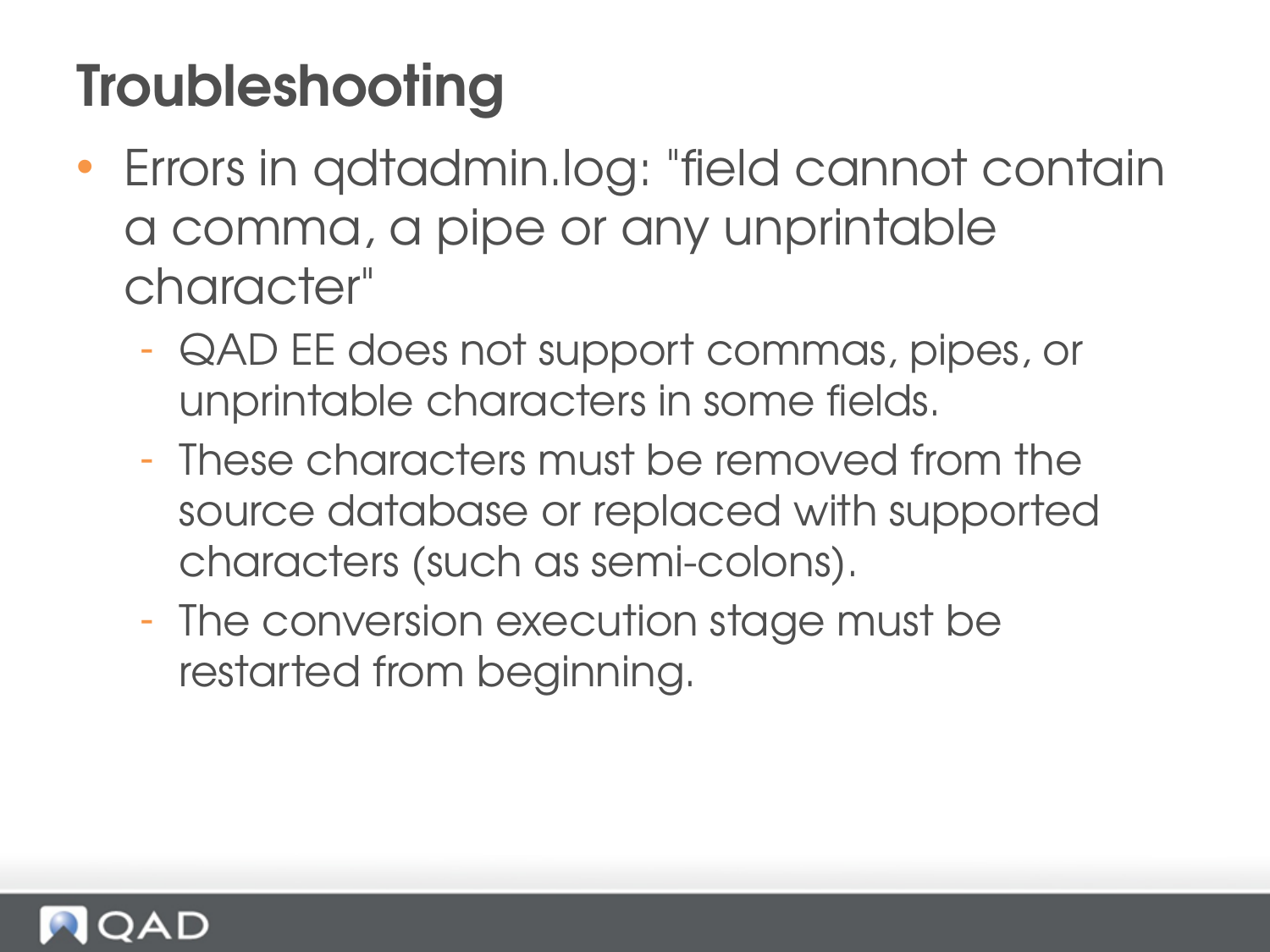

# Troubleshooting
Errors in qdtadmin.log: "field cannot contain a comma, a pipe or any unprintable character"
QAD EE does not support commas, pipes, or unprintable characters in some fields.
These characters must be removed from the source database or replaced with supported characters (such as semi-colons).
The conversion execution stage must be restarted from beginning.